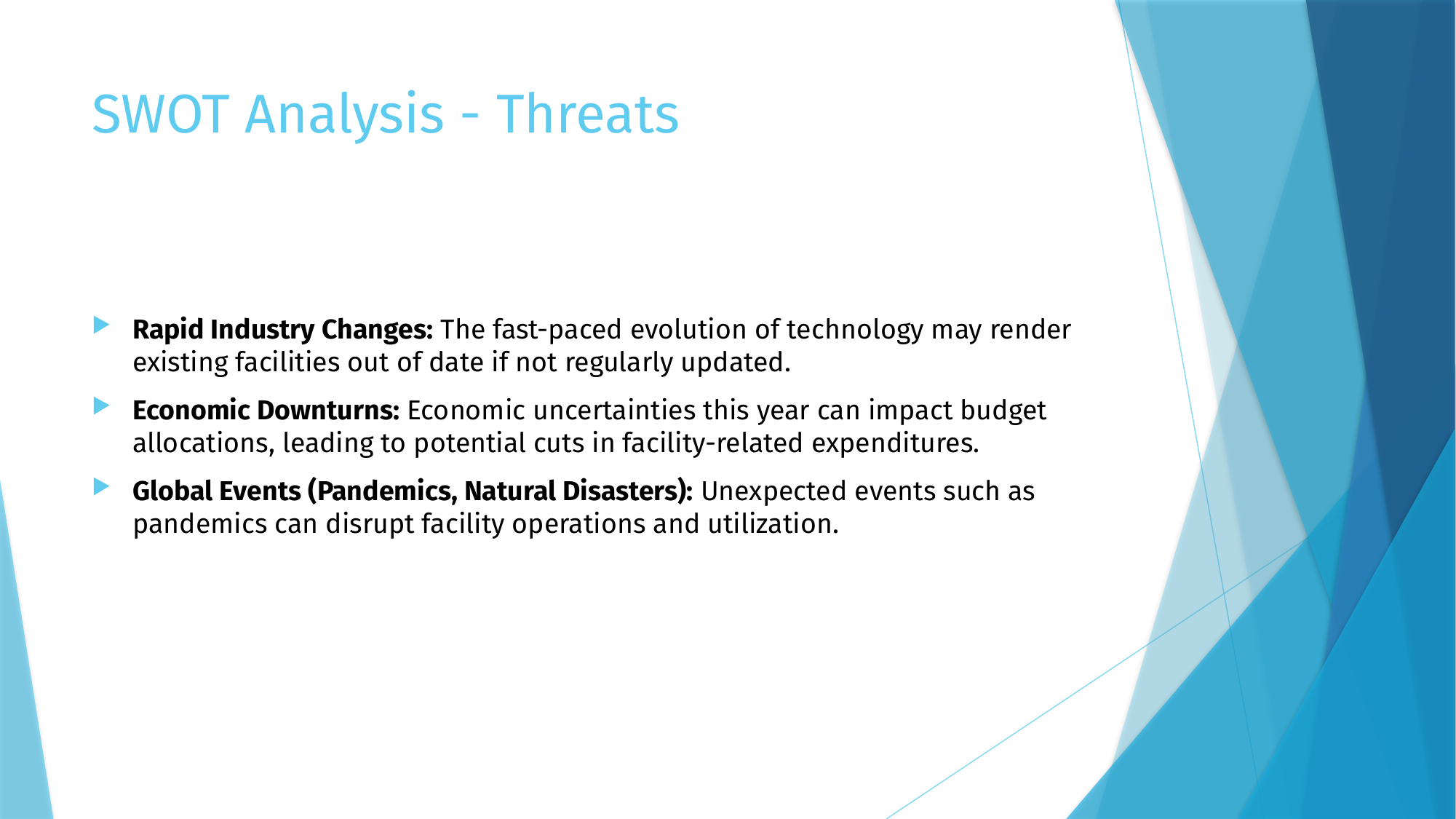

# SWOT Analysis - Threats

Rapid Industry Changes: The fast-paced evolution of technology may render existing facilities out of date if not regularly updated.
Economic Downturns: Economic uncertainties this year can impact budget allocations, leading to potential cuts in facility-related expenditures.
Global Events (Pandemics, Natural Disasters): Unexpected events such as pandemics can disrupt facility operations and utilization.